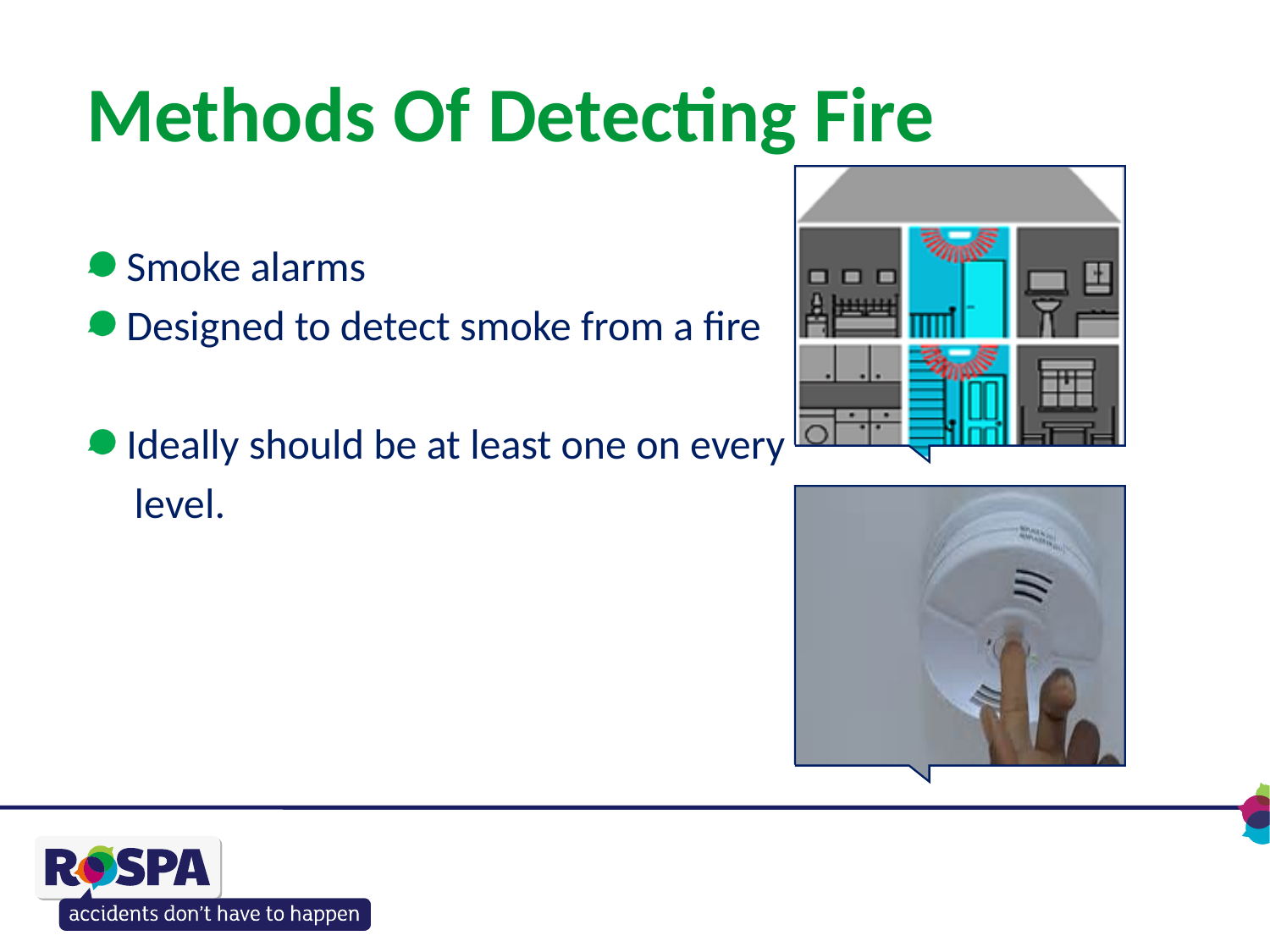

# Methods Of Detecting Fire

Smoke alarms
Designed to detect smoke from a fire

Ideally should be at least one on every
     level.